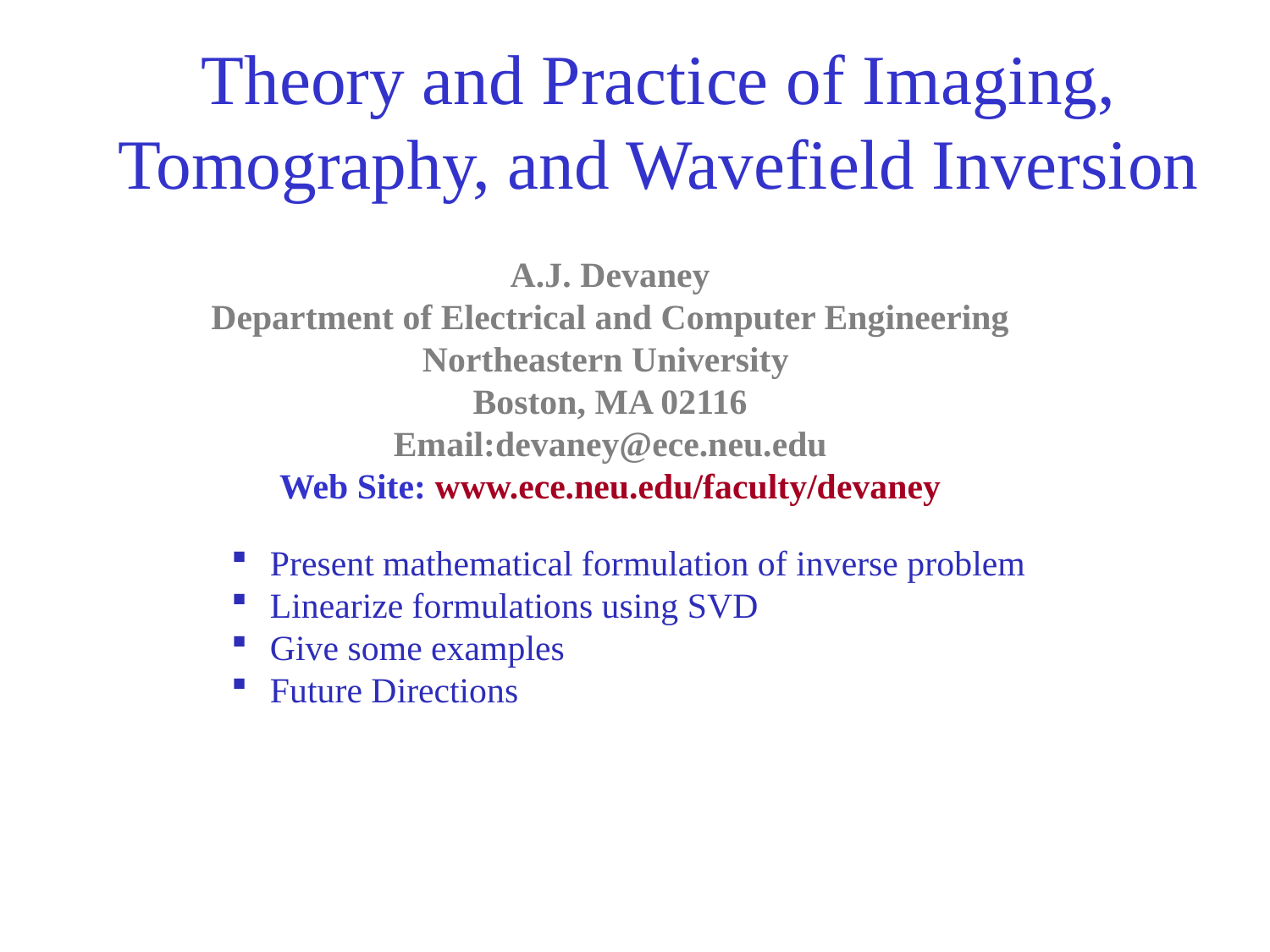

# Theory and Practice of Imaging, Tomography, and Wavefield Inversion
A.J. Devaney
Department of Electrical and Computer Engineering
Northeastern University
Boston, MA 02116
Email:devaney@ece.neu.edu
Web Site: www.ece.neu.edu/faculty/devaney
 Present mathematical formulation of inverse problem
 Linearize formulations using SVD
 Give some examples
 Future Directions